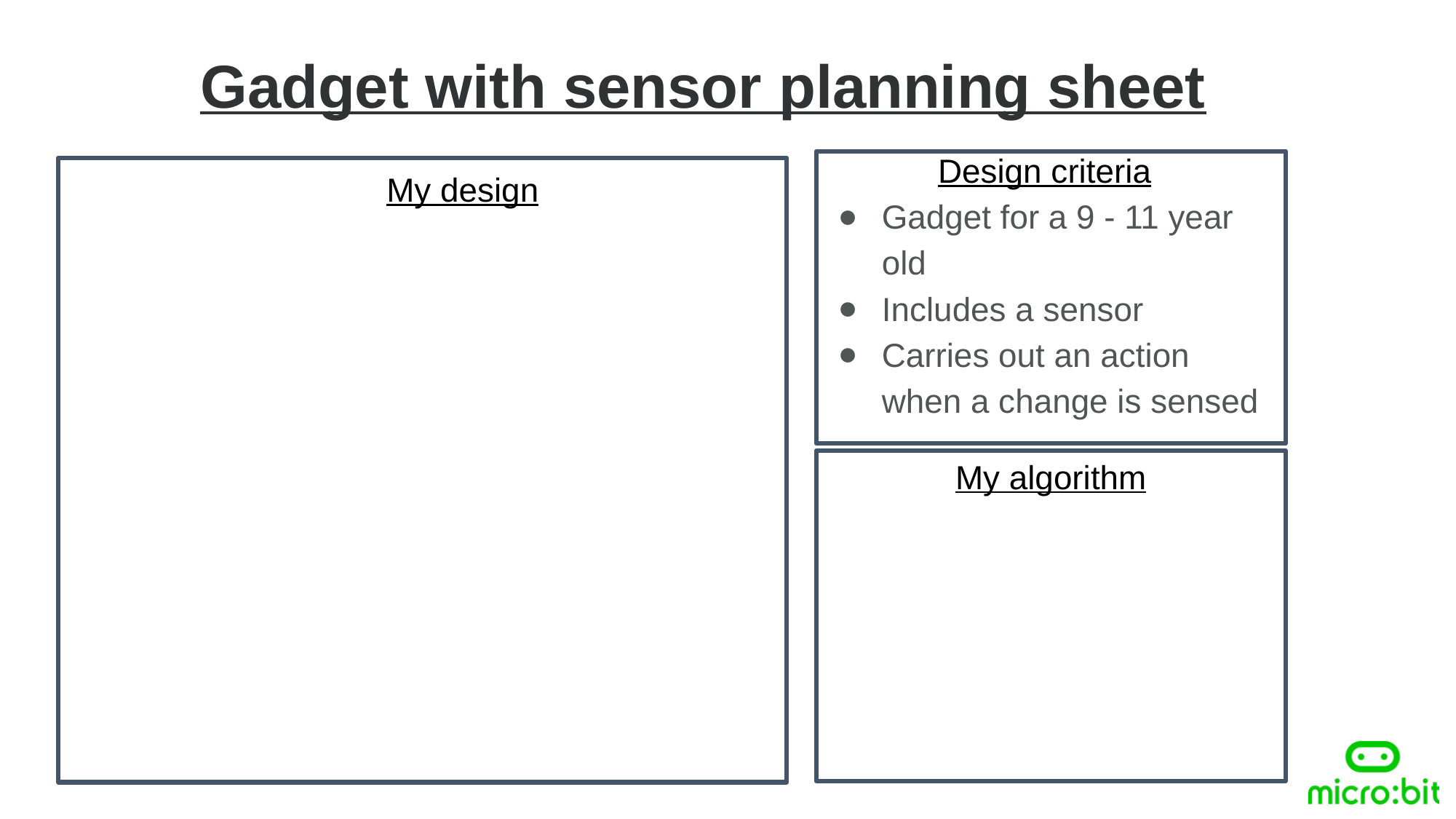

# Gadget with sensor planning sheet
Design criteria
Gadget for a 9 - 11 year old
Includes a sensor
Carries out an action when a change is sensed

My design
My algorithm